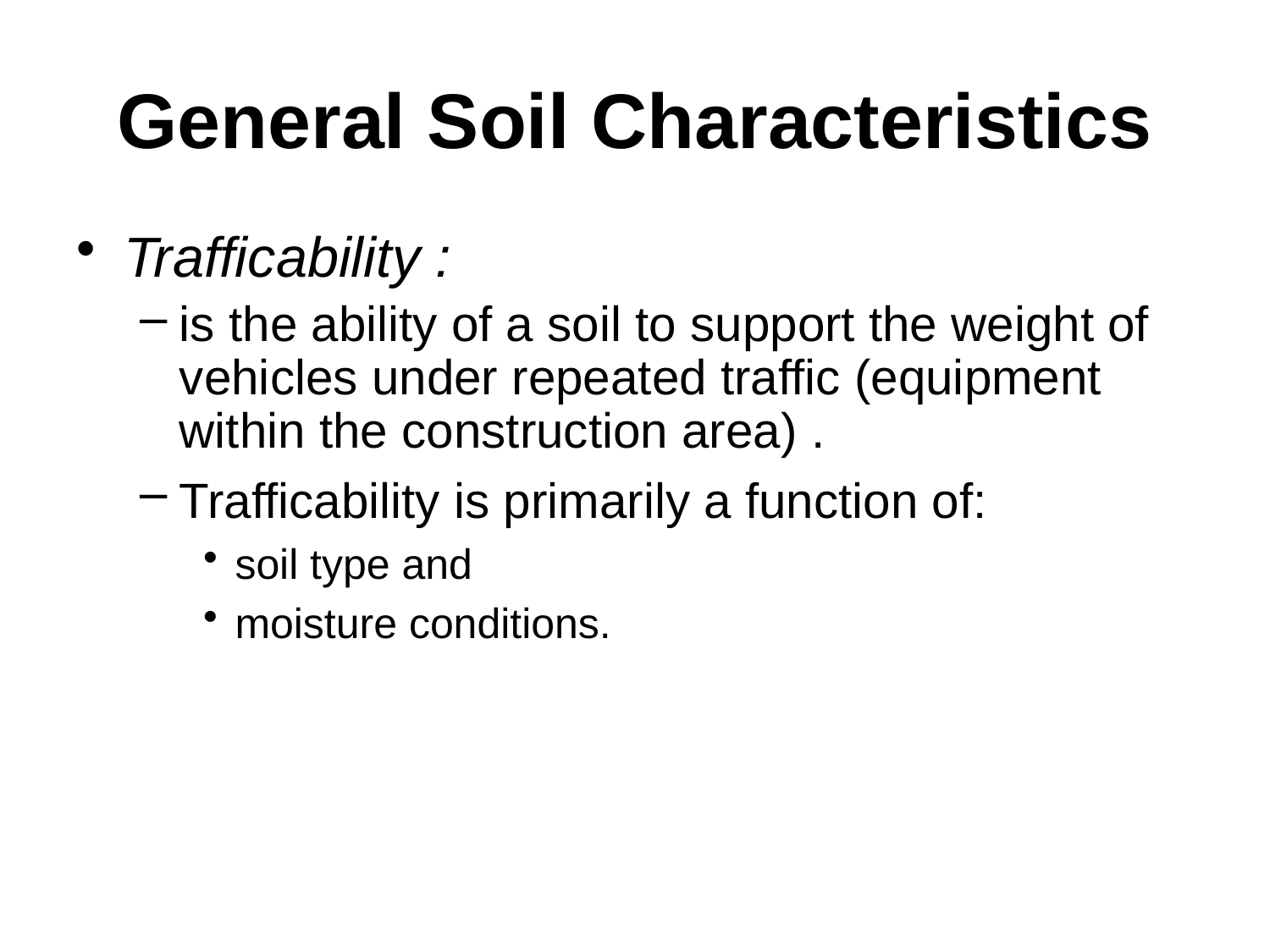

# General Soil Characteristics
Trafficability :
is the ability of a soil to support the weight of vehicles under repeated traffic (equipment within the construction area) .
Trafficability is primarily a function of:
soil type and
moisture conditions.